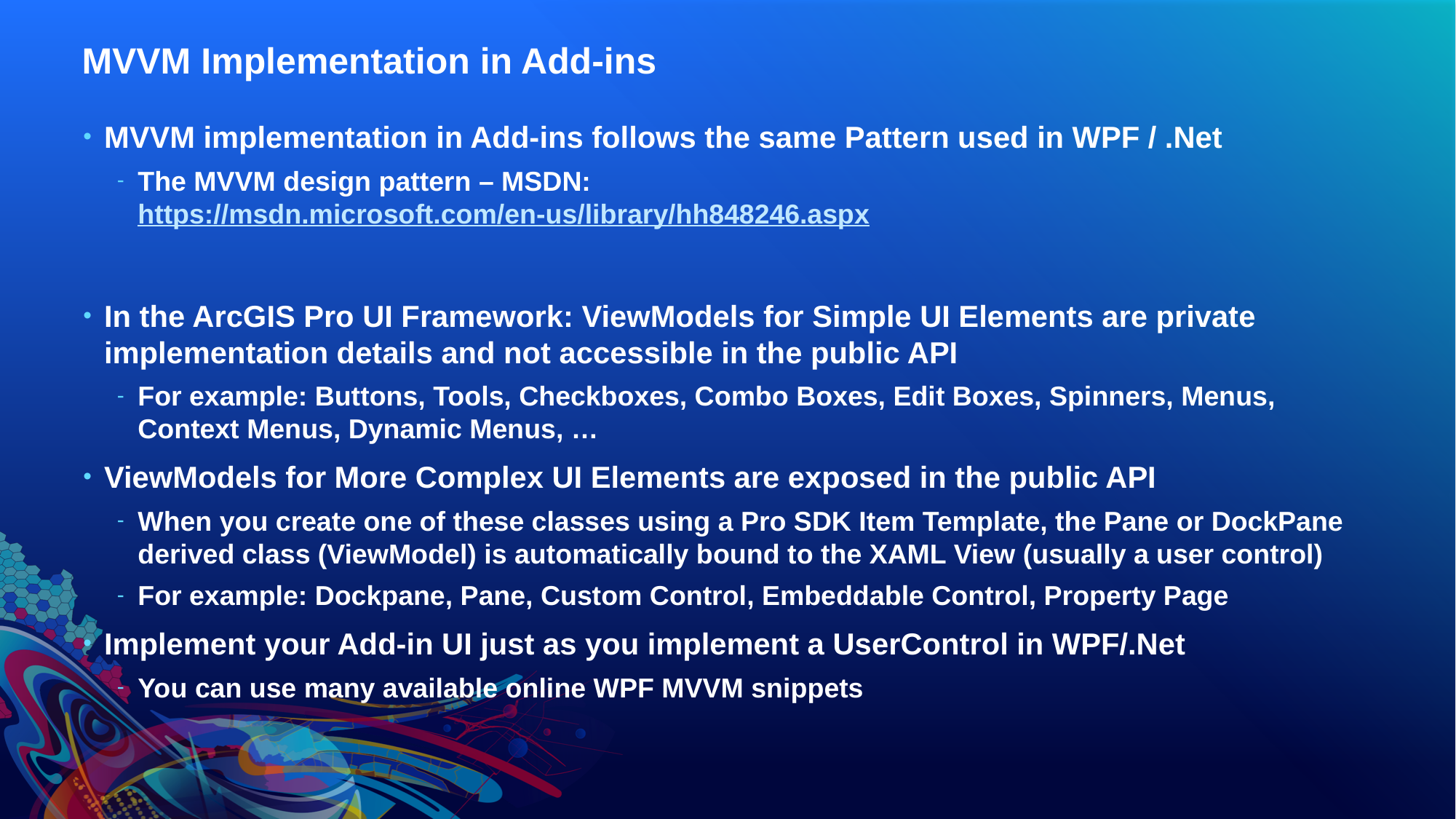

# MVVM Implementation in Add-ins
MVVM implementation in Add-ins follows the same Pattern used in WPF / .Net
The MVVM design pattern – MSDN:
https://msdn.microsoft.com/en-us/library/hh848246.aspx

In the ArcGIS Pro UI Framework: ViewModels for Simple UI Elements are private implementation details and not accessible in the public API
For example: Buttons, Tools, Checkboxes, Combo Boxes, Edit Boxes, Spinners, Menus, Context Menus, Dynamic Menus, …
ViewModels for More Complex UI Elements are exposed in the public API
When you create one of these classes using a Pro SDK Item Template, the Pane or DockPane derived class (ViewModel) is automatically bound to the XAML View (usually a user control)
For example: Dockpane, Pane, Custom Control, Embeddable Control, Property Page
Implement your Add-in UI just as you implement a UserControl in WPF/.Net
You can use many available online WPF MVVM snippets